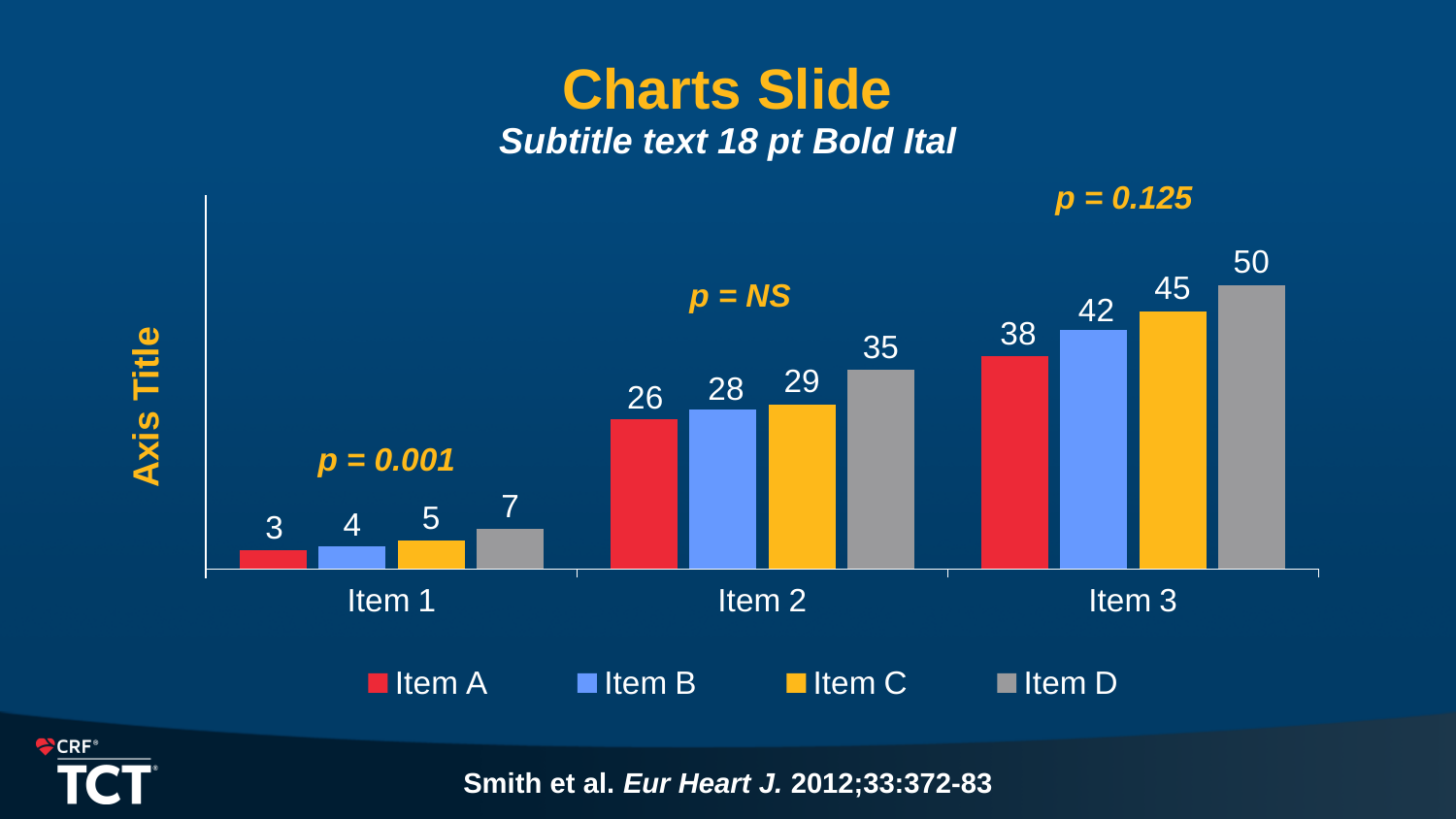

# Charts Slide
Subtitle text 18 pt Bold Ital
p = 0.125

### Chart

| Category | Item A | Item B | Item C | Item D |
|---|---|---|---|---|
| Item 1 | 3.4 | 4.0 | 5.0 | 7.0 |
| Item 2 | 26.3 | 28.0 | 29.0 | 35.0 |
| Item 3 | 37.5 | 42.0 | 45.3 | 50.0 |
p = NS
Axis Title
p = 0.001
Smith et al. Eur Heart J. 2012;33:372-83